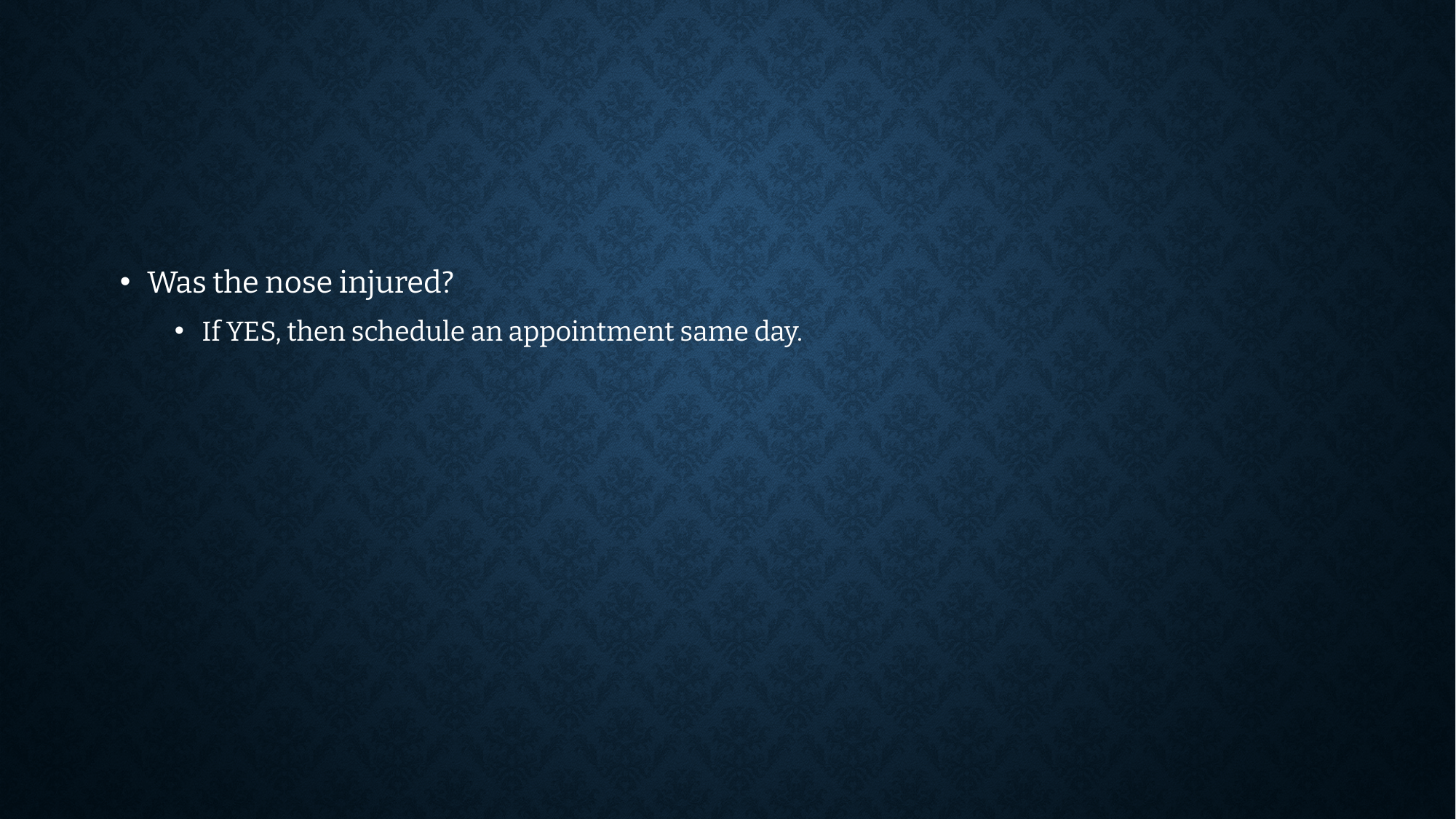

Was the nose injured?
If YES, then schedule an appointment same day.